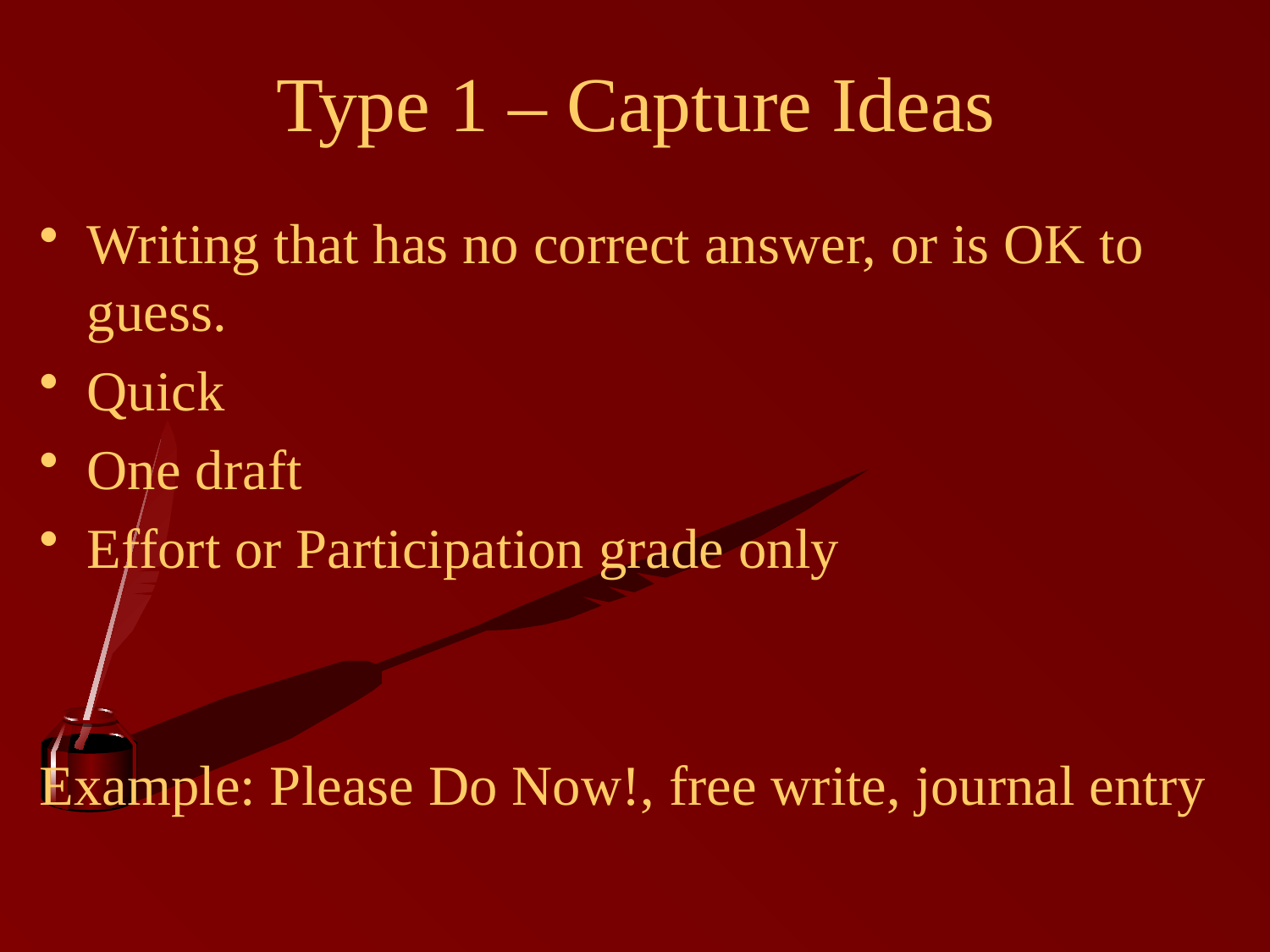

# Type 1 – Capture Ideas
Writing that has no correct answer, or is OK to guess.
Quick
One draft
Effort or Participation grade only

Example: Please Do Now!, free write, journal entry